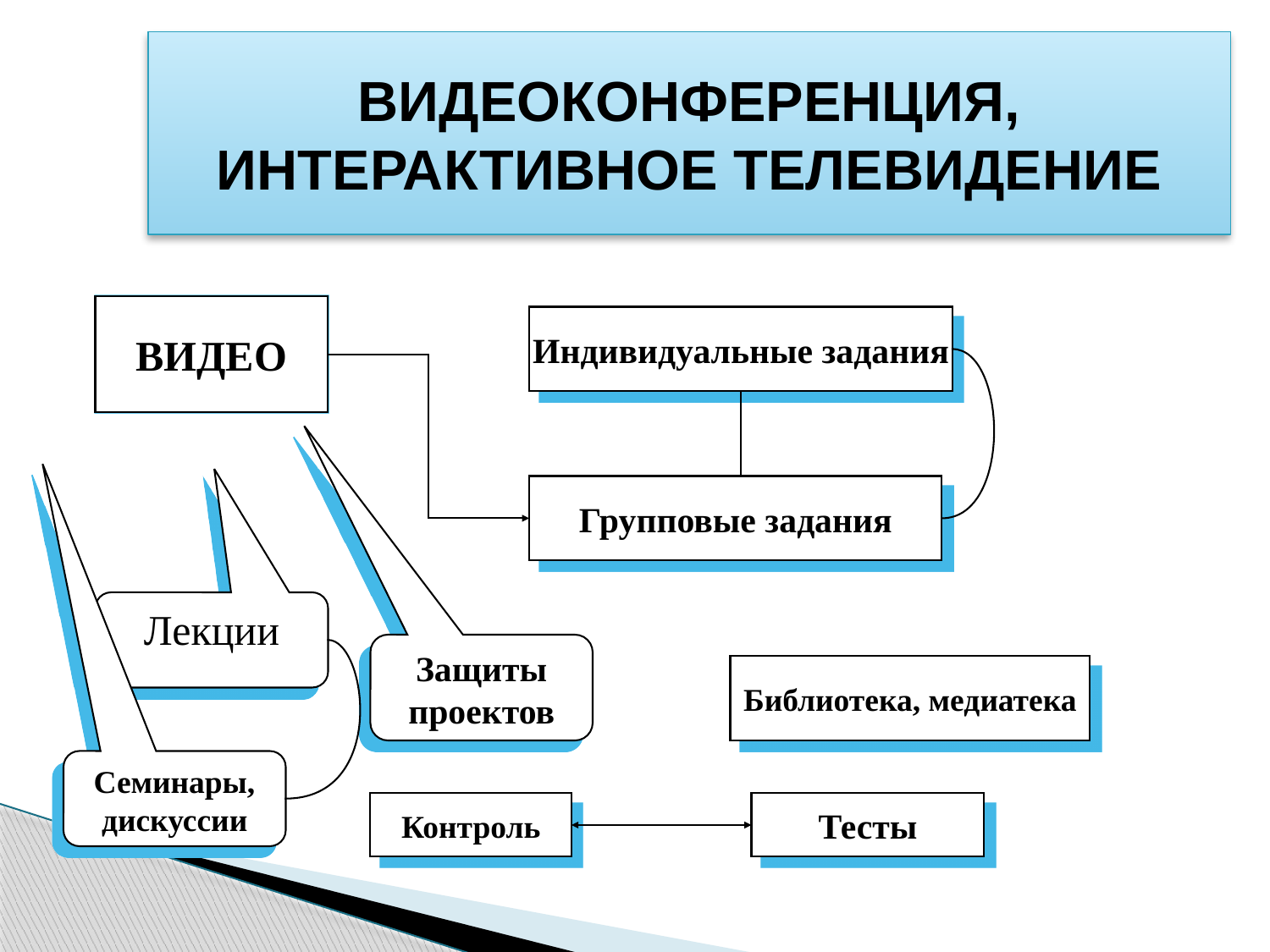

# ВИДЕОКОНФЕРЕНЦИЯ, ИНТЕРАКТИВНОЕ ТЕЛЕВИДЕНИЕ
ВИДЕО
Индивидуальные задания
Групповые задания
Лекции
Защиты проектов
Библиотека, медиатека
Семинары, дискуссии
Контроль
Тесты